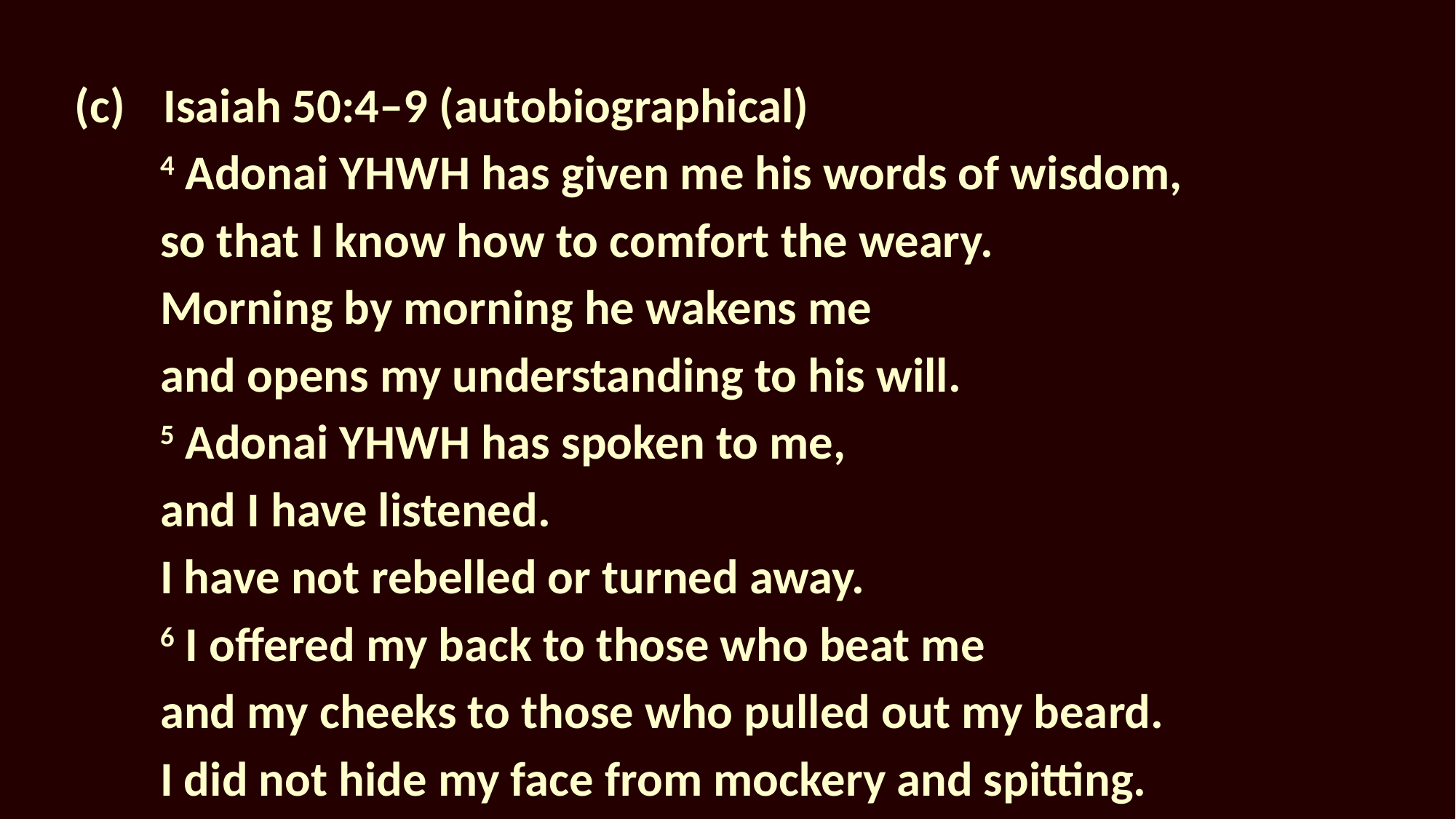

Isaiah 50:4–9 (autobiographical)
4 Adonai YHWH has given me his words of wisdom,
so that I know how to comfort the weary.
Morning by morning he wakens me
and opens my understanding to his will.
5 Adonai YHWH has spoken to me,
and I have listened.
I have not rebelled or turned away.
6 I offered my back to those who beat me
and my cheeks to those who pulled out my beard.
I did not hide my face from mockery and spitting.